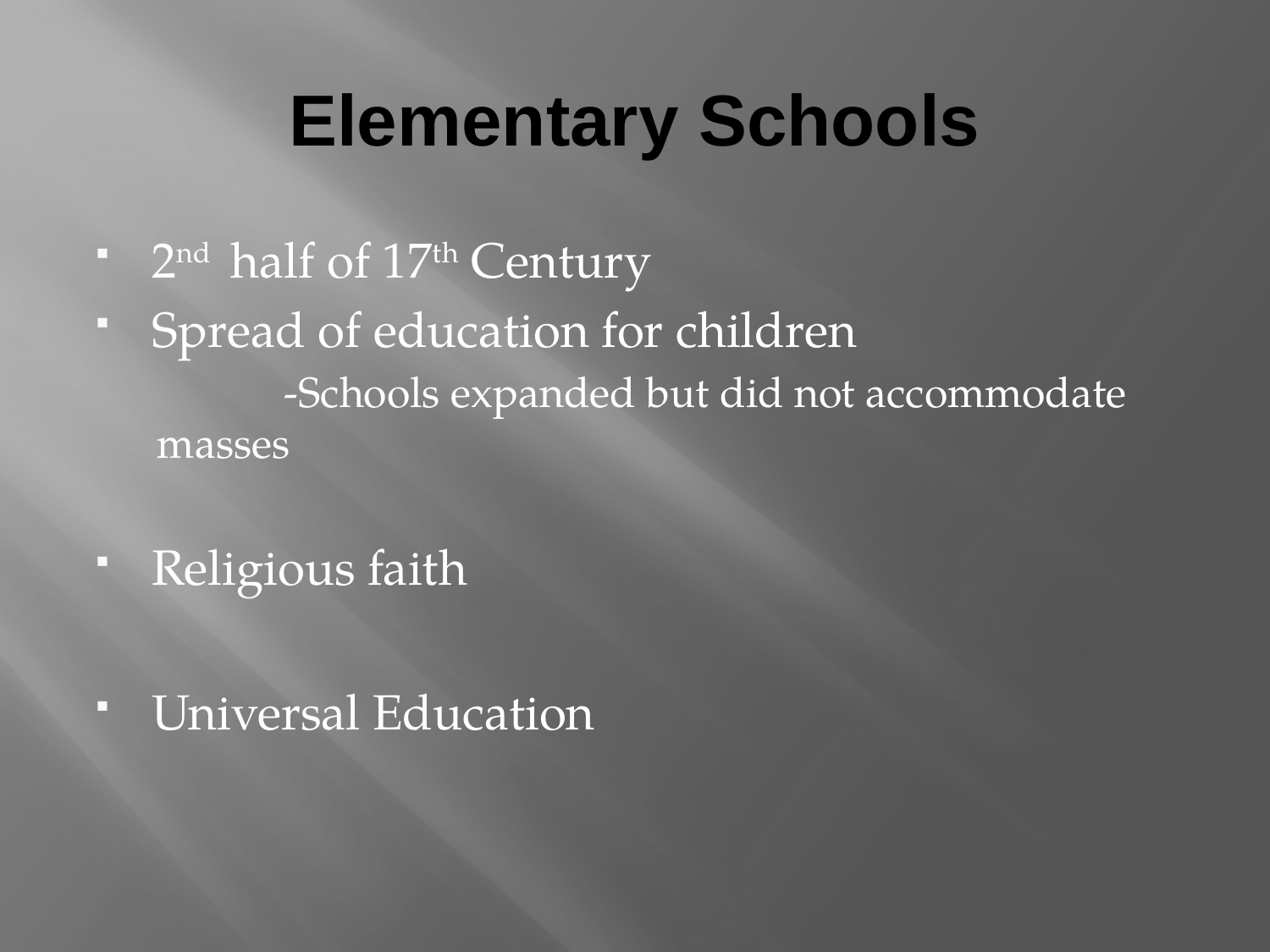

# Elementary Schools
2nd  half of 17th Century
Spread of education for children
	-Schools expanded but did not accommodate masses

Religious faith

Universal Education